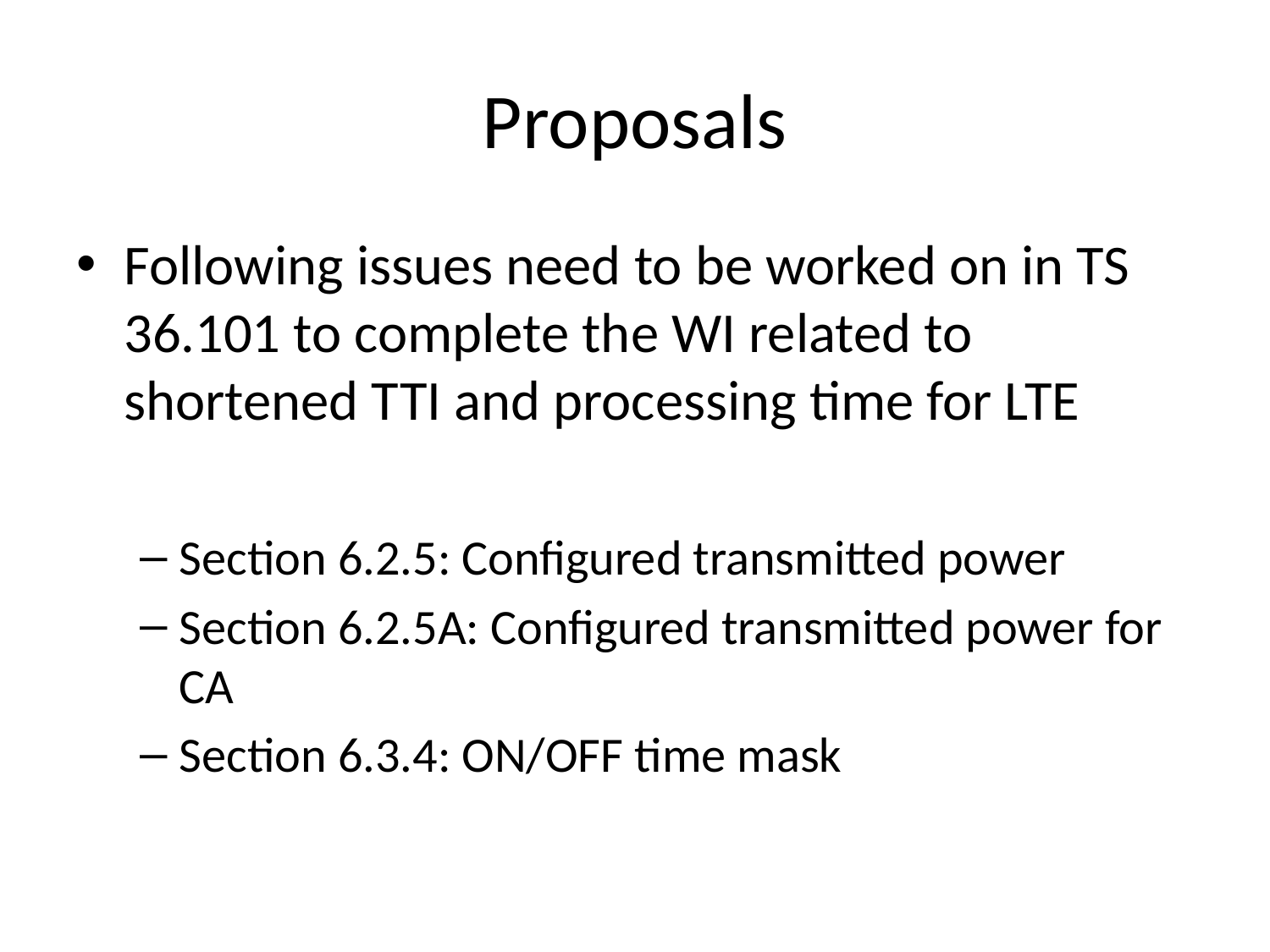

# Proposals
Following issues need to be worked on in TS 36.101 to complete the WI related to shortened TTI and processing time for LTE

Section 6.2.5: Configured transmitted power
Section 6.2.5A: Configured transmitted power for CA
Section 6.3.4: ON/OFF time mask